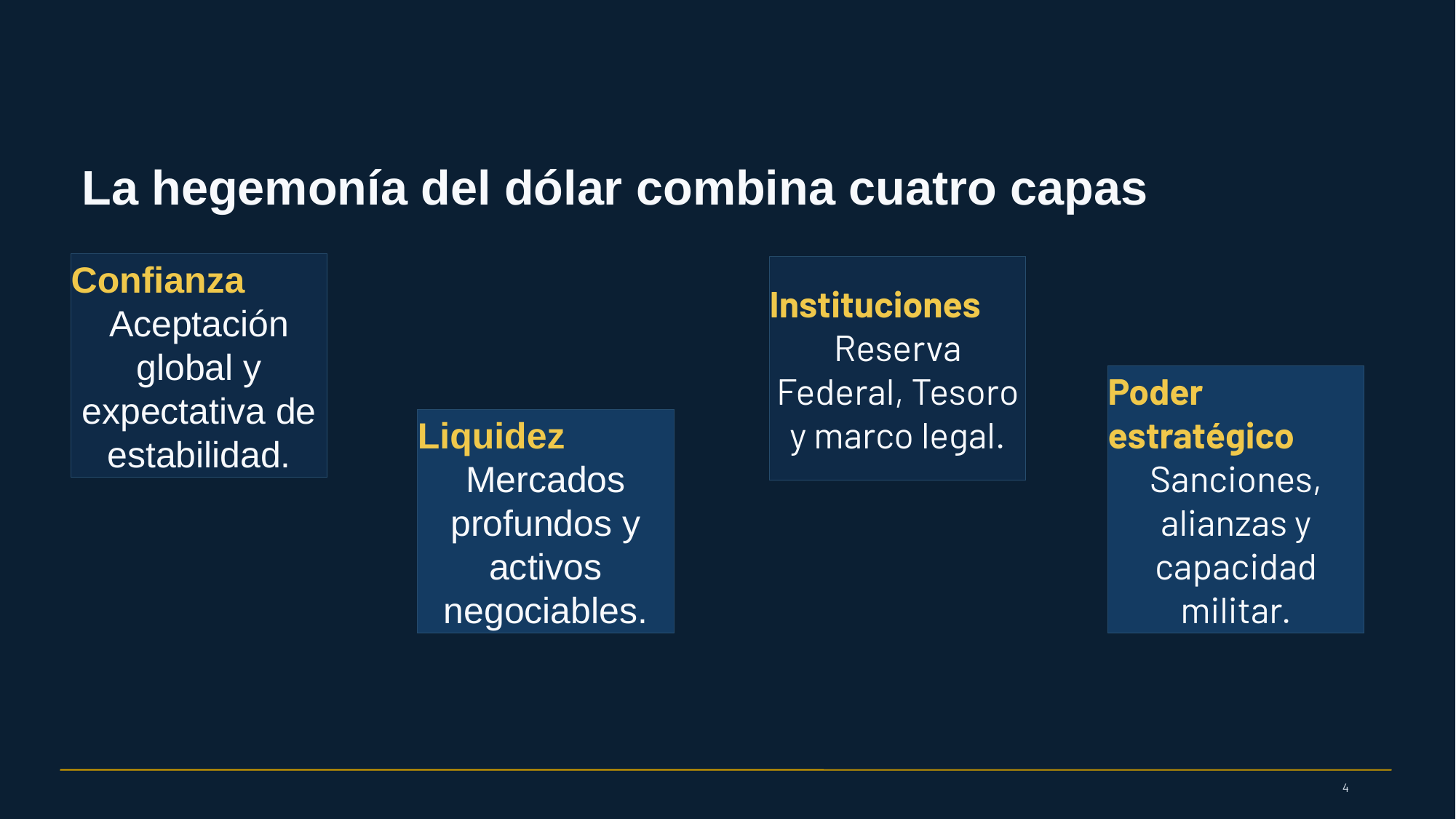

La hegemonía del dólar combina cuatro capas
Confianza
Aceptación global y expectativa de estabilidad.
Instituciones
Reserva Federal, Tesoro y marco legal.
Poder estratégico
Sanciones, alianzas y capacidad militar.
Liquidez
Mercados profundos y activos negociables.
4